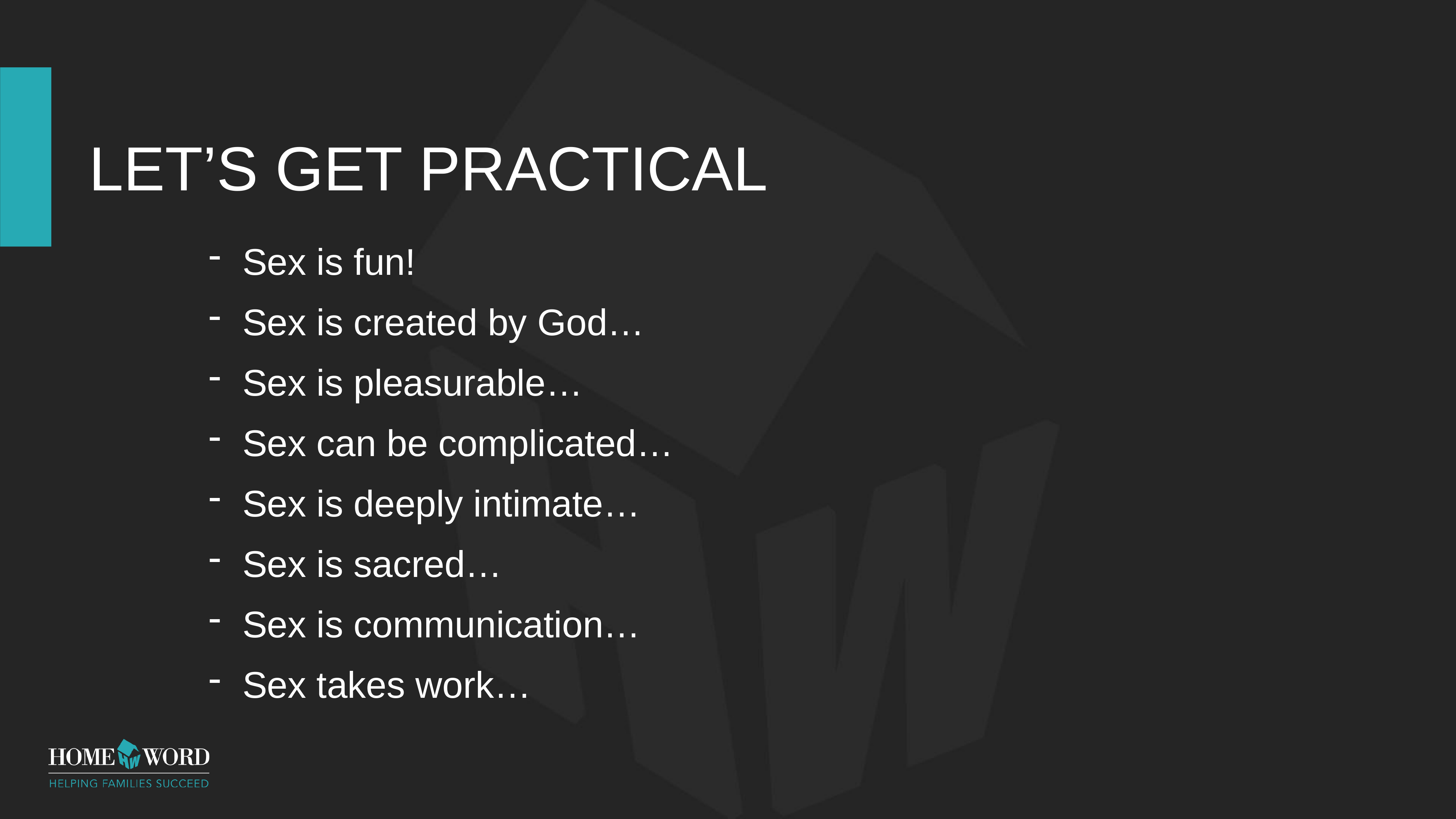

# Let’s get practical
Sex is fun!
Sex is created by God…
Sex is pleasurable…
Sex can be complicated…
Sex is deeply intimate…
Sex is sacred…
Sex is communication…
Sex takes work…